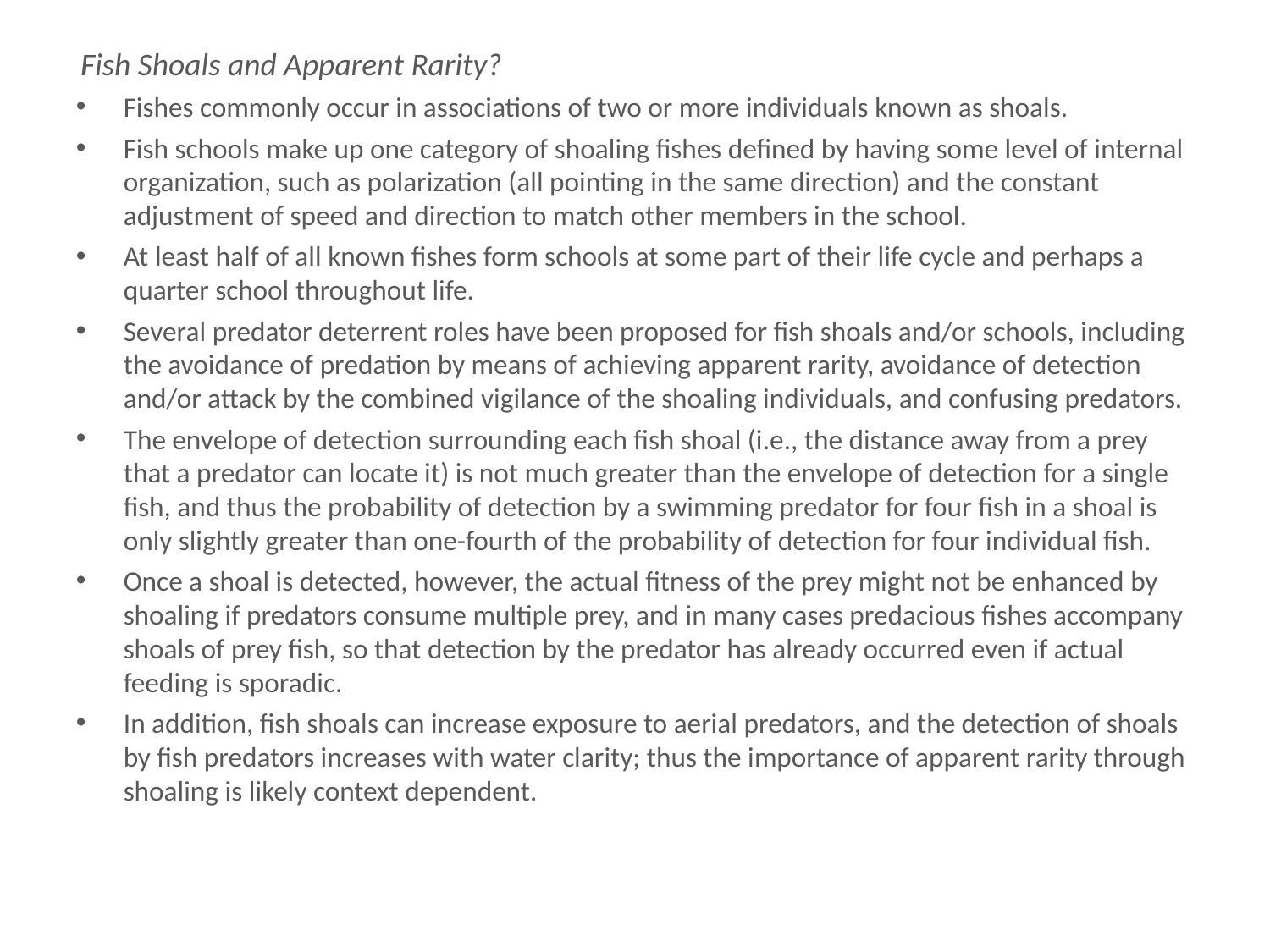

# Fish Shoals and Apparent Rarity?
Fish Shoals and Apparent Rarity?
Fishes commonly occur in associations of two or more individuals known as shoals.
Fish schools make up one category of shoaling fishes defined by having some level of internal organization, such as polarization (all pointing in the same direction) and the constant adjustment of speed and direction to match other members in the school.
At least half of all known fishes form schools at some part of their life cycle and perhaps a quarter school throughout life.
Several predator deterrent roles have been proposed for fish shoals and/or schools, including the avoidance of predation by means of achieving apparent rarity, avoidance of detection and/or attack by the combined vigilance of the shoaling individuals, and confusing predators.
The envelope of detection surrounding each fish shoal (i.e., the distance away from a prey that a predator can locate it) is not much greater than the envelope of detection for a single fish, and thus the probability of detection by a swimming predator for four fish in a shoal is only slightly greater than one-fourth of the probability of detection for four individual fish.
Once a shoal is detected, however, the actual fitness of the prey might not be enhanced by shoaling if predators consume multiple prey, and in many cases predacious fishes accompany shoals of prey fish, so that detection by the predator has already occurred even if actual feeding is sporadic.
In addition, fish shoals can increase exposure to aerial predators, and the detection of shoals by fish predators increases with water clarity; thus the importance of apparent rarity through shoaling is likely context dependent.